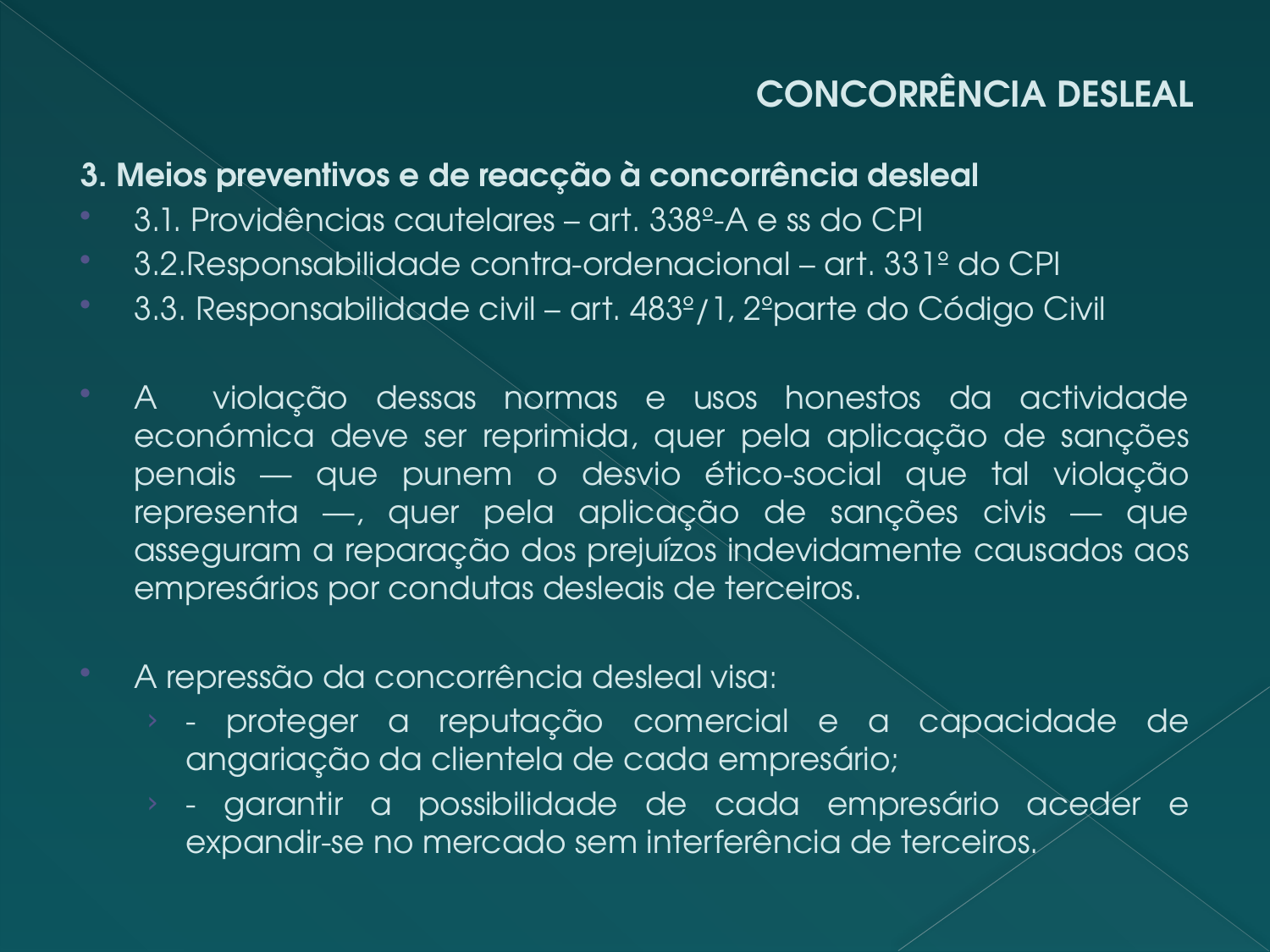

# CONCORRÊNCIA DESLEAL
3. Meios preventivos e de reacção à concorrência desleal
3.1. Providências cautelares – art. 338º-A e ss do CPI
3.2.Responsabilidade contra-ordenacional – art. 331º do CPI
3.3. Responsabilidade civil – art. 483º/1, 2ºparte do Código Civil

A  violação dessas normas e usos honestos da actividade económica deve ser reprimida, quer pela aplicação de sanções penais — que punem o desvio ético-social que tal violação representa —, quer pela aplicação de sanções civis — que asseguram a reparação dos prejuízos indevidamente causados aos empresários por condutas desleais de terceiros.

A repressão da concorrência desleal visa:
- proteger a reputação comercial e a capacidade de angariação da clientela de cada empresário;
- garantir a possibilidade de cada empresário aceder e expandir-se no mercado sem interferência de terceiros.